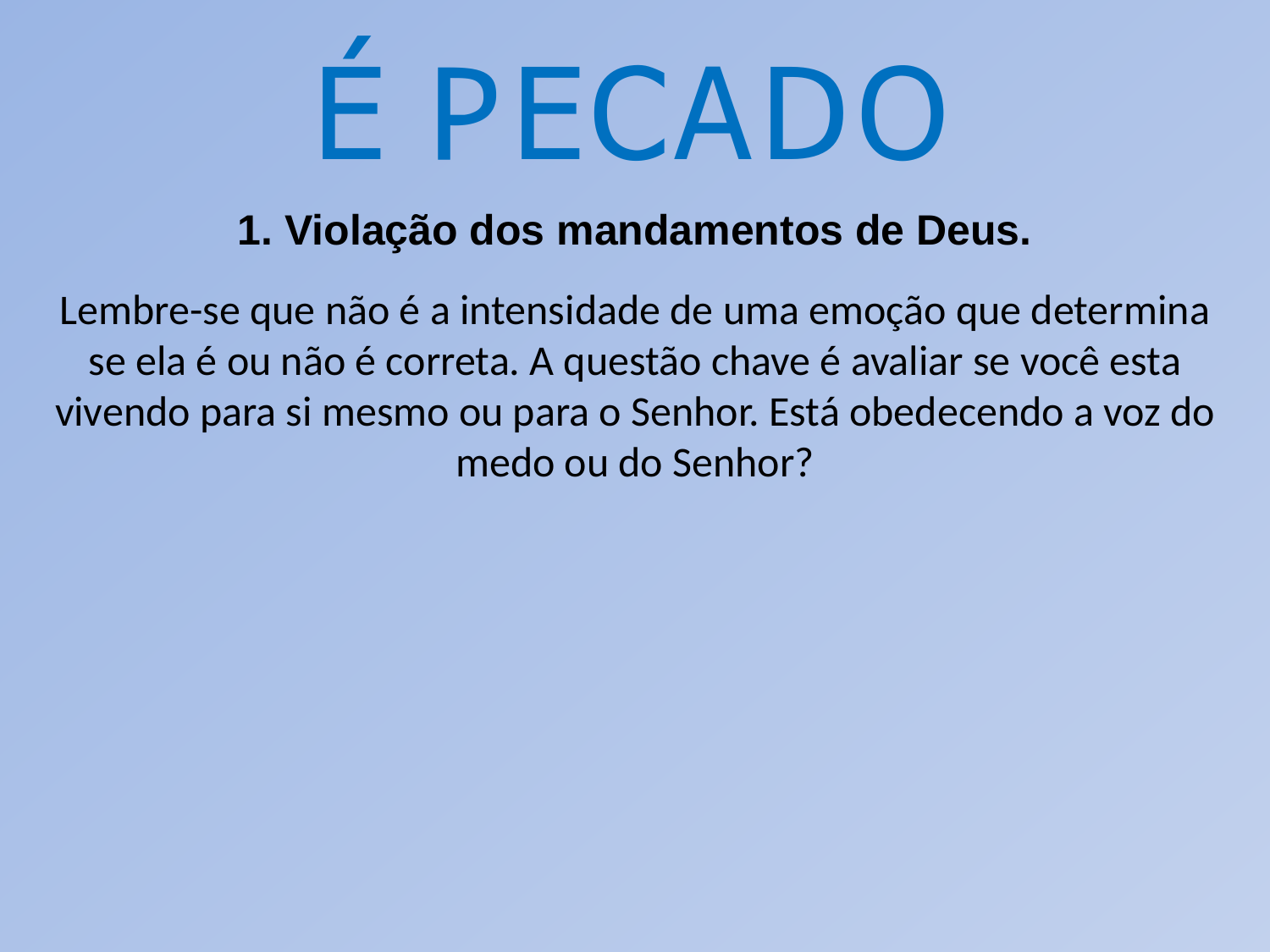

É PECADO

1. Violação dos mandamentos de Deus.

Lembre-se que não é a intensidade de uma emoção que determina se ela é ou não é correta. A questão chave é avaliar se você esta vivendo para si mesmo ou para o Senhor. Está obedecendo a voz do medo ou do Senhor?